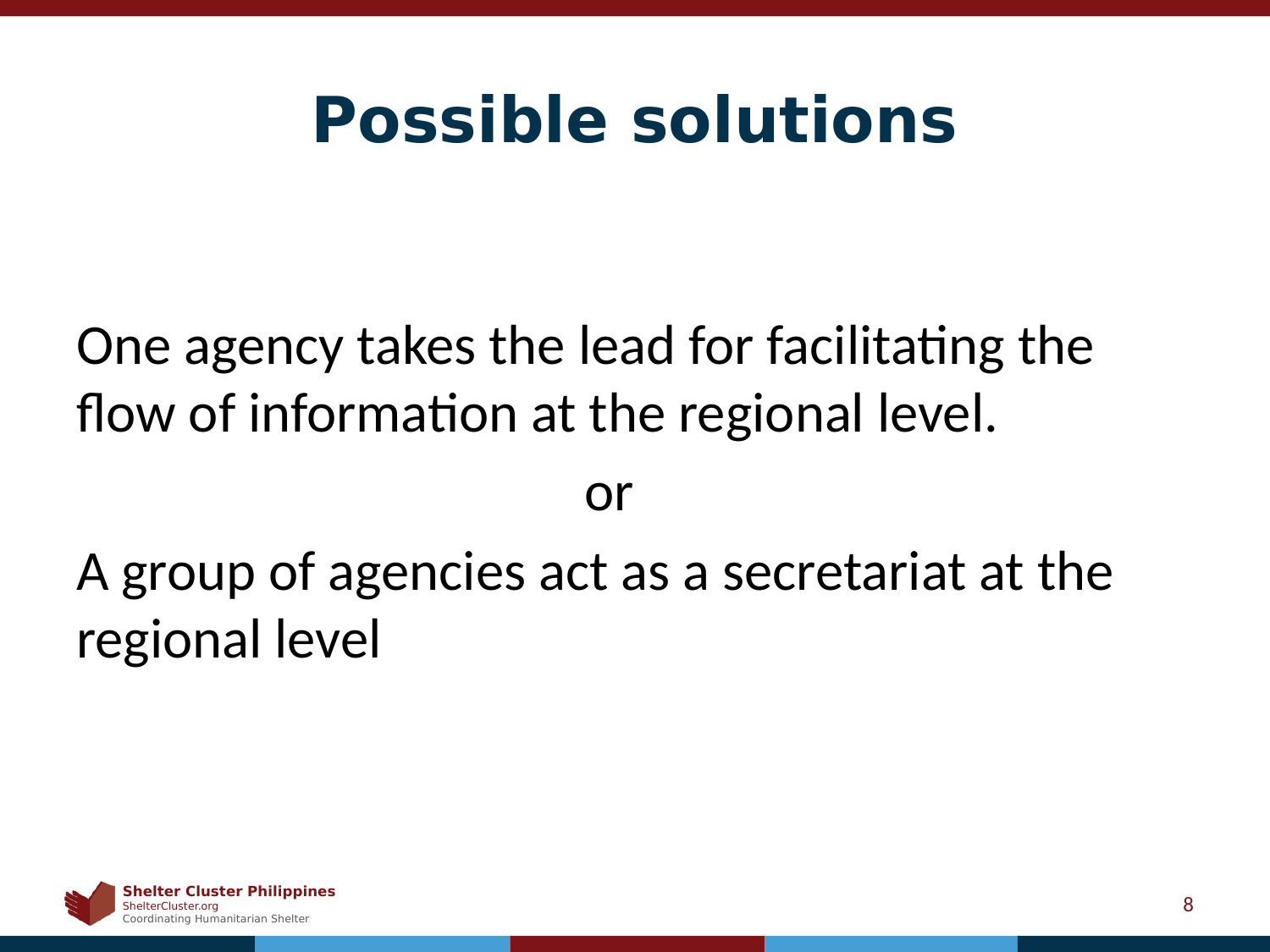

# Possible solutions

One agency takes the lead for facilitating the flow of information at the regional level.
				or
A group of agencies act as a secretariat at the regional level

8